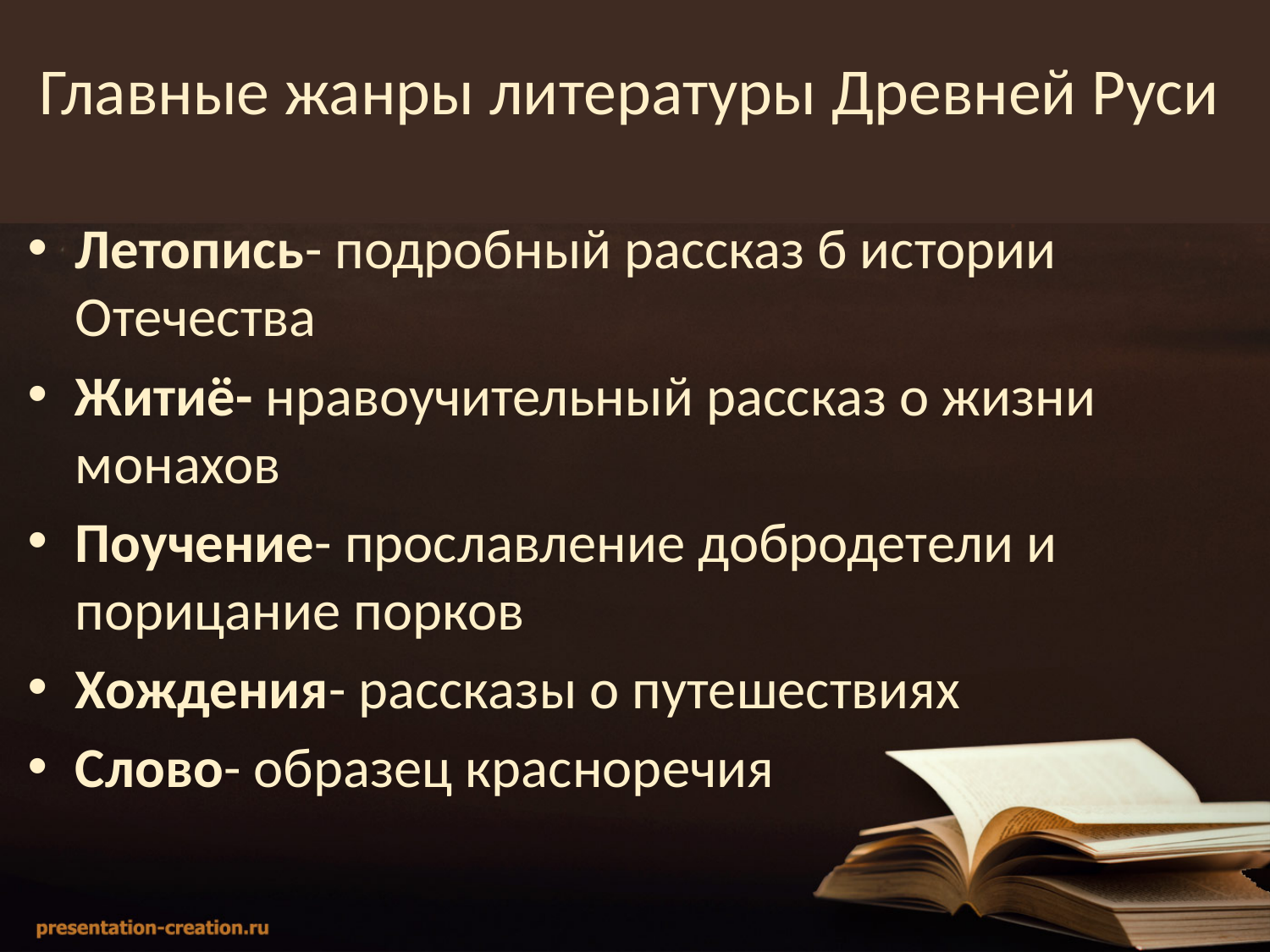

# Главные жанры литературы Древней Руси
Летопись- подробный рассказ б истории Отечества
Житиё- нравоучительный рассказ о жизни монахов
Поучение- прославление добродетели и порицание порков
Хождения- рассказы о путешествиях
Слово- образец красноречия